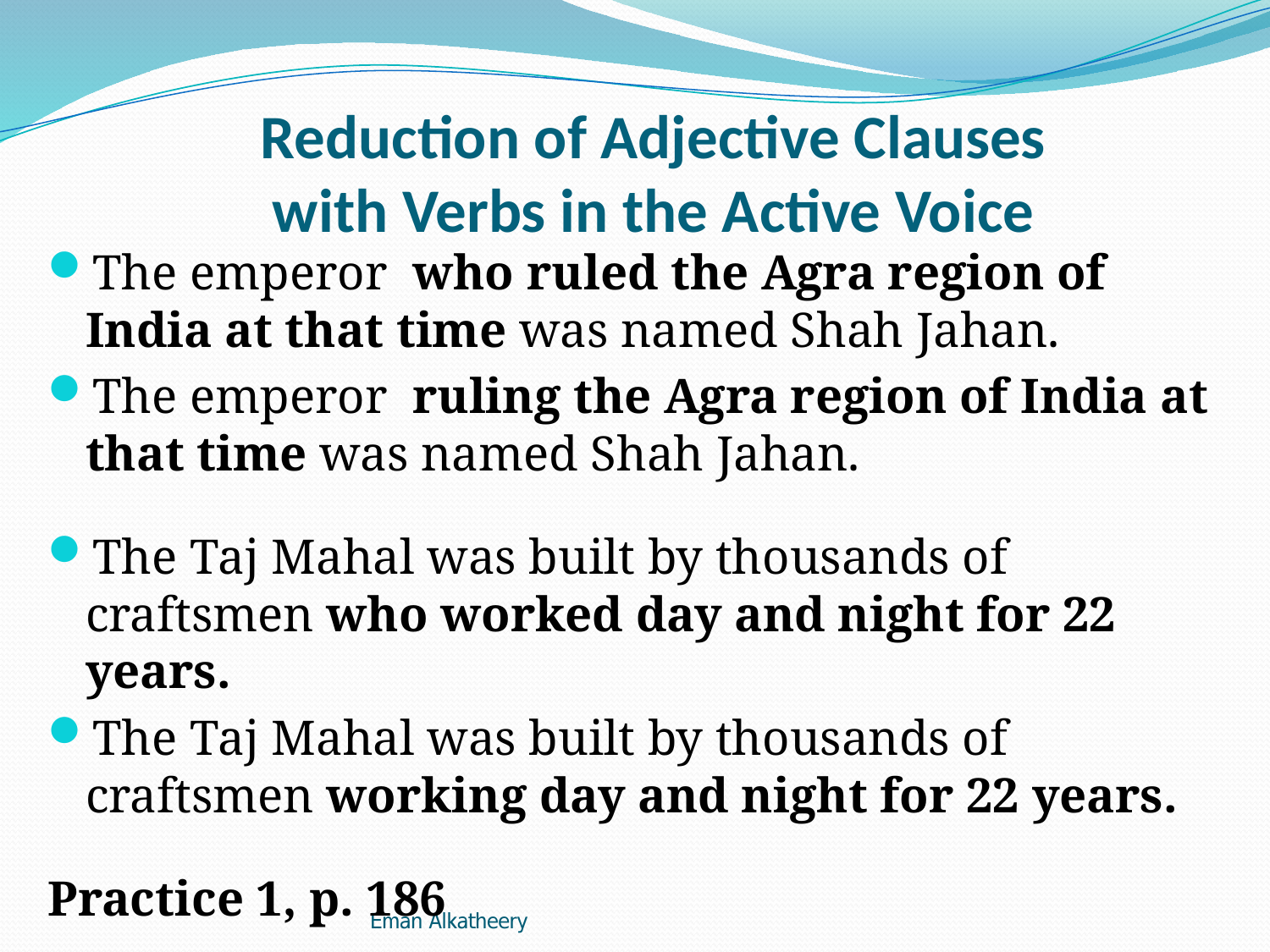

# Reduction of Adjective Clauses with Verbs in the Active Voice
The emperor  who ruled the Agra region of India at that time was named Shah Jahan.
The emperor  ruling the Agra region of India at that time was named Shah Jahan.

The Taj Mahal was built by thousands of craftsmen who worked day and night for 22 years.
The Taj Mahal was built by thousands of craftsmen working day and night for 22 years.

Practice 1, p. 186
Eman Alkatheery